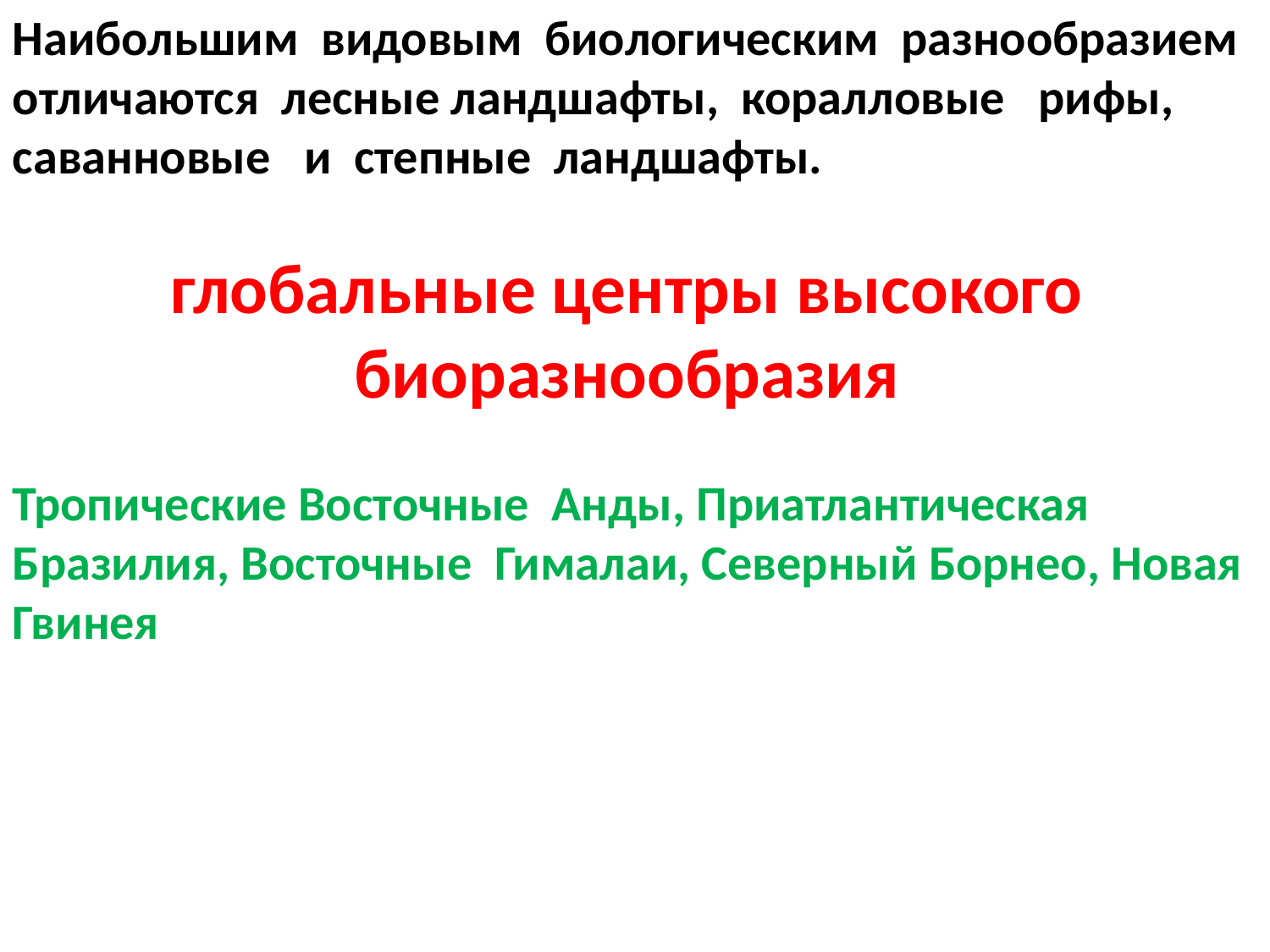

Наибольшим  видовым  биологическим  разнообразием  отличаются  лесные ландшафты,  коралловые   рифы, саванновые   и  степные  ландшафты.

глобальные центры высокого  биоразнообразия

Тропические Восточные  Анды, Приатлантическая Бразилия, Восточные  Гималаи, Северный Борнео, Новая Гвинея